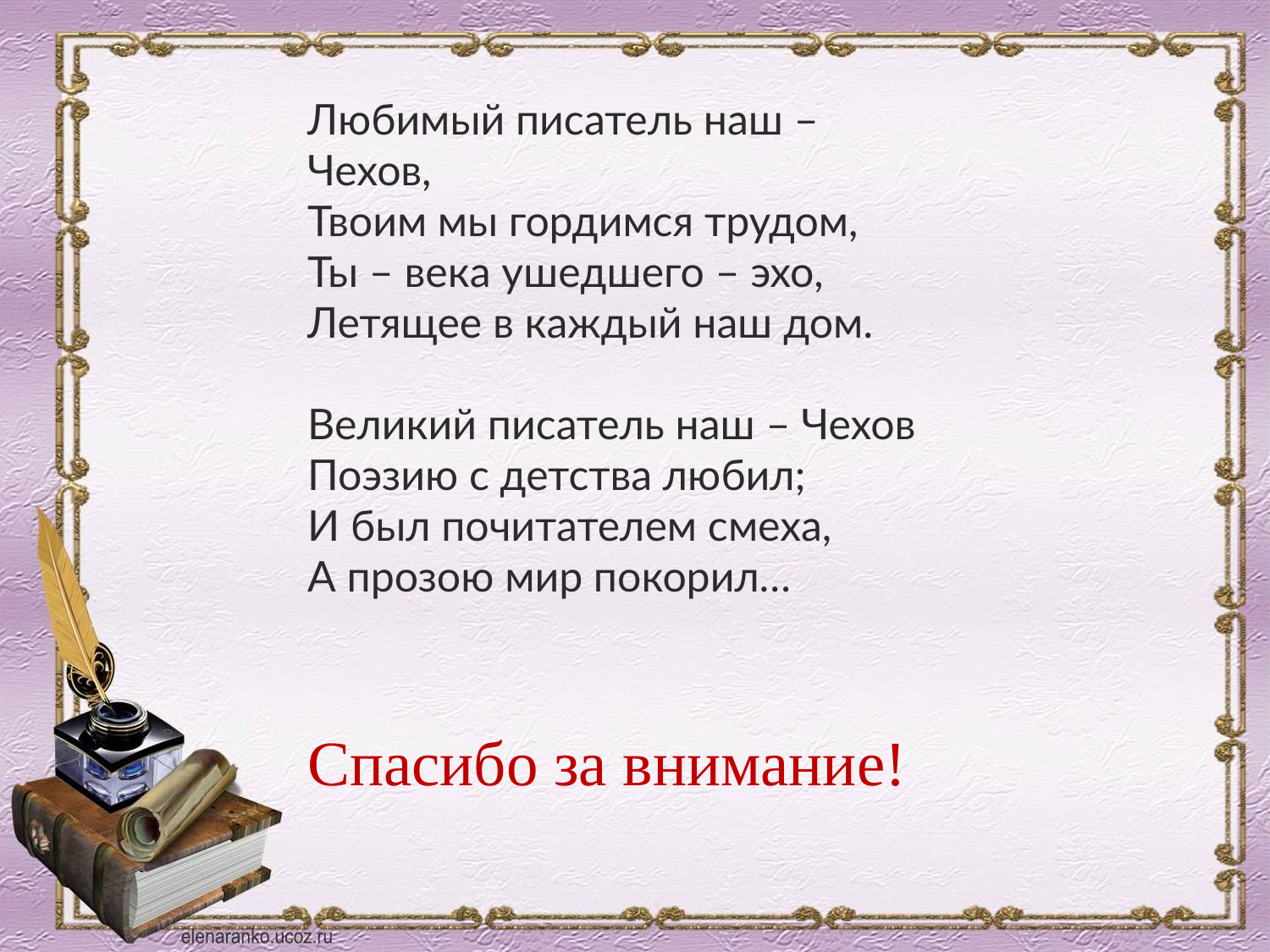

Любимый писатель наш – Чехов,
Твоим мы гордимся трудом,
Ты – века ушедшего – эхо,
Летящее в каждый наш дом.

Великий писатель наш – Чехов
Поэзию с детства любил;
И был почитателем смеха,
А прозою мир покорил…
Спасибо за внимание!